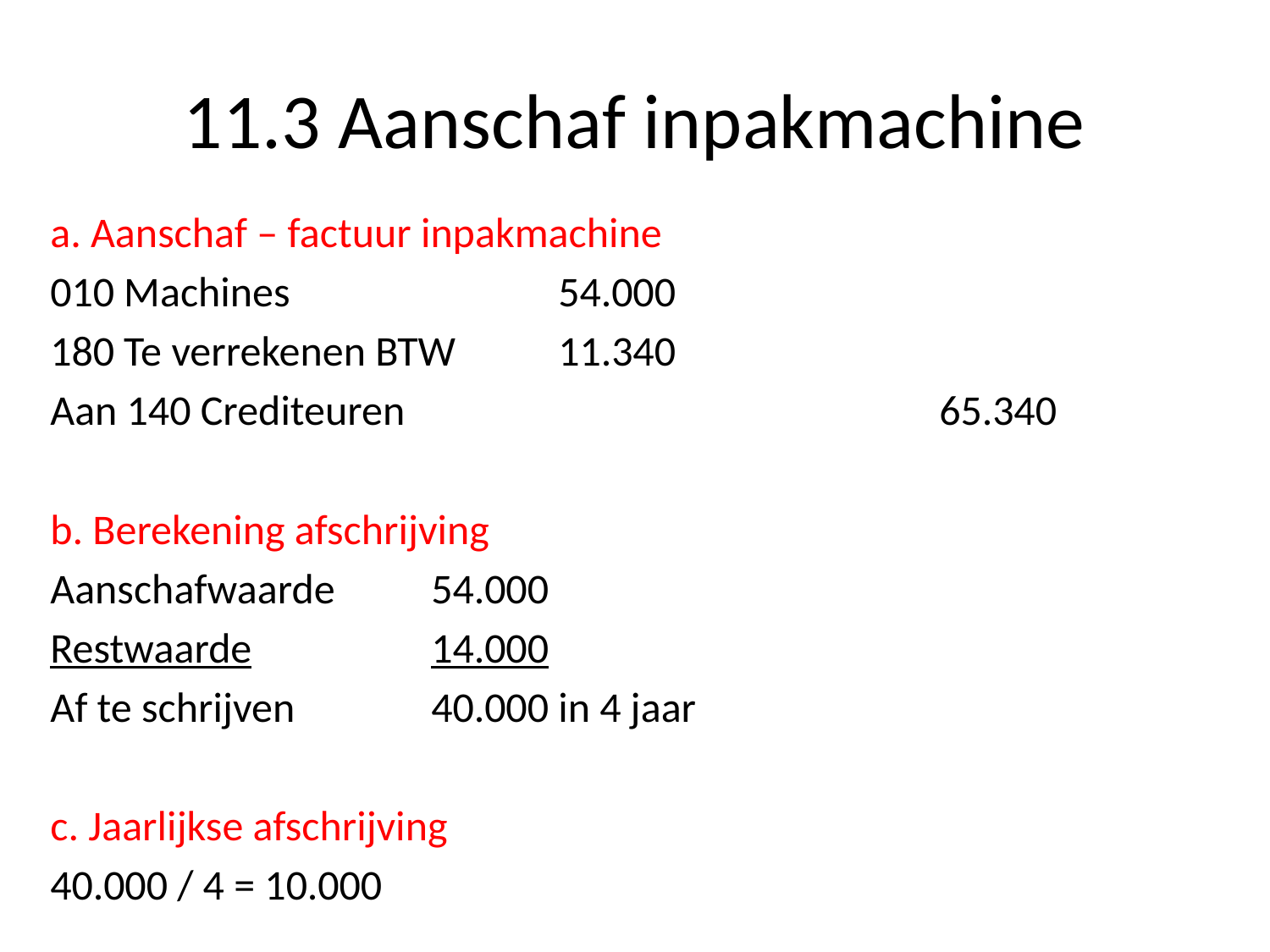

# 11.3 Aanschaf inpakmachine
a. Aanschaf – factuur inpakmachine
010 Machines			54.000
180 Te verrekenen BTW	11.340
Aan 140 Crediteuren					65.340

b. Berekening afschrijving
Aanschafwaarde 	54.000
Restwaarde		14.000
Af te schrijven		40.000 in 4 jaar

c. Jaarlijkse afschrijving
40.000 / 4 = 10.000